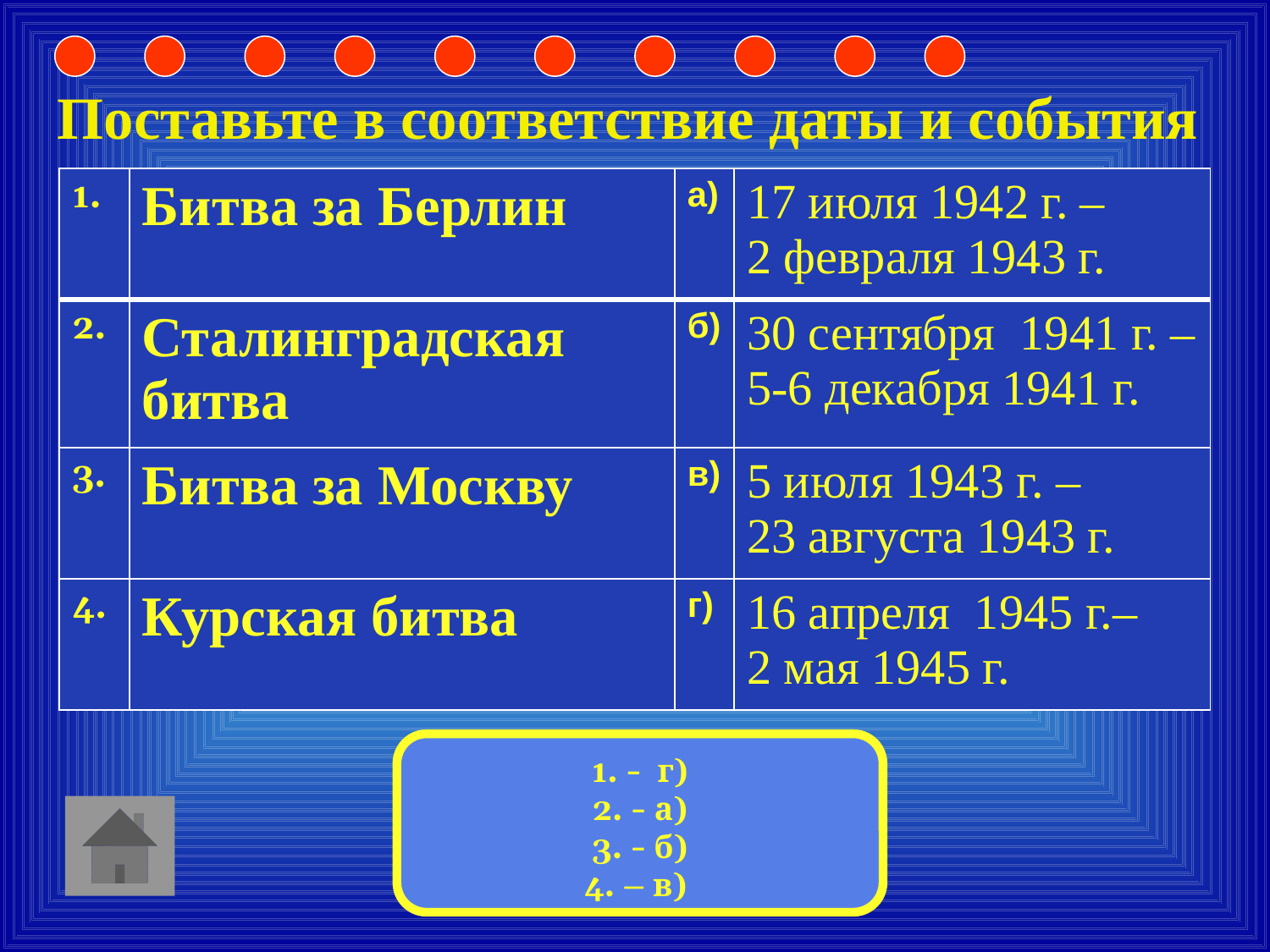

Поставьте в соответствие даты и события
| 1. | Битва за Берлин | а) | 17 июля 1942 г. – 2 февраля 1943 г. |
| --- | --- | --- | --- |
| 2. | Сталинградская битва | б) | 30 сентября 1941 г. – 5-6 декабря 1941 г. |
| 3. | Битва за Москву | в) | 5 июля 1943 г. – 23 августа 1943 г. |
| 4. | Курская битва | г) | 16 апреля 1945 г.– 2 мая 1945 г. |

1. –  г)
2. – а)
3. – б)
4. – в)